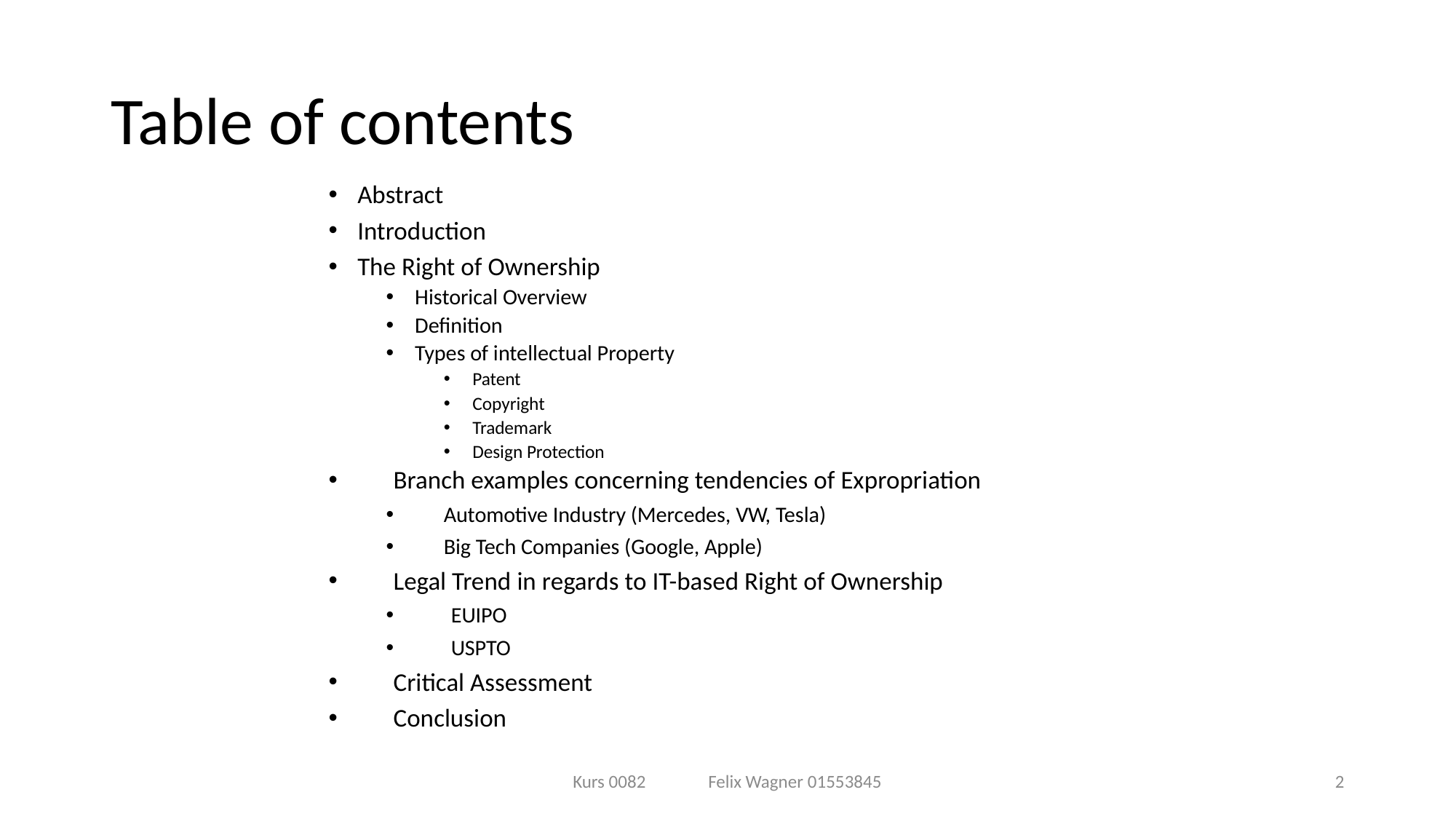

# Table of contents
Abstract
Introduction
The Right of Ownership
Historical Overview
Definition
Types of intellectual Property
Patent
Copyright
Trademark
Design Protection
Branch examples concerning tendencies of Expropriation
Automotive Industry (Mercedes, VW, Tesla)
Big Tech Companies (Google, Apple)
Legal Trend in regards to IT-based Right of Ownership
EUIPO
USPTO
Critical Assessment
Conclusion

Kurs 0082               Felix Wagner 01553845
2